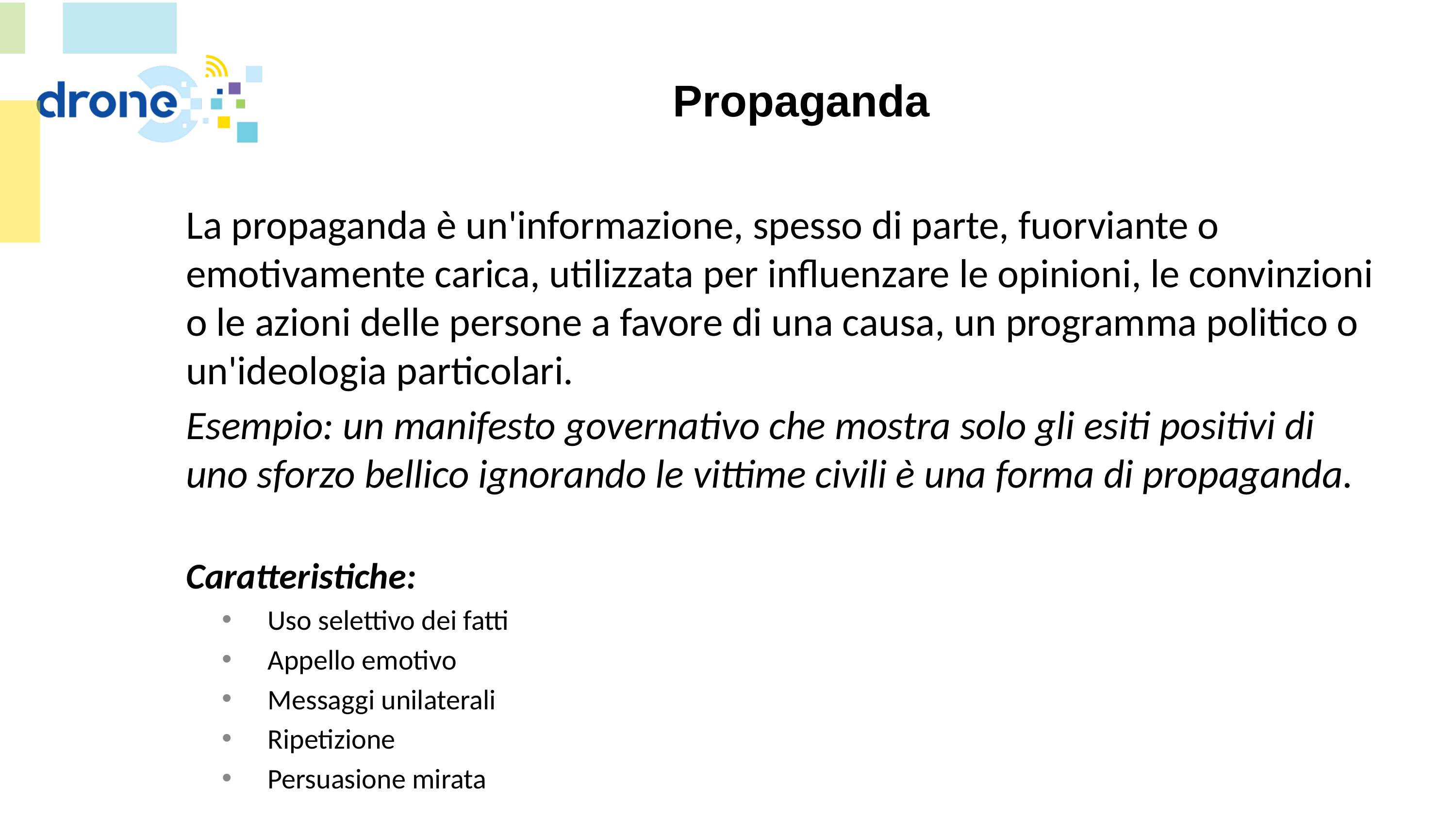

# Propaganda

La propaganda è un'informazione, spesso di parte, fuorviante o emotivamente carica, utilizzata per influenzare le opinioni, le convinzioni o le azioni delle persone a favore di una causa, un programma politico o un'ideologia particolari.
Esempio: un manifesto governativo che mostra solo gli esiti positivi di uno sforzo bellico ignorando le vittime civili è una forma di propaganda.

Caratteristiche:
Uso selettivo dei fatti
Appello emotivo
Messaggi unilaterali
Ripetizione
Persuasione mirata